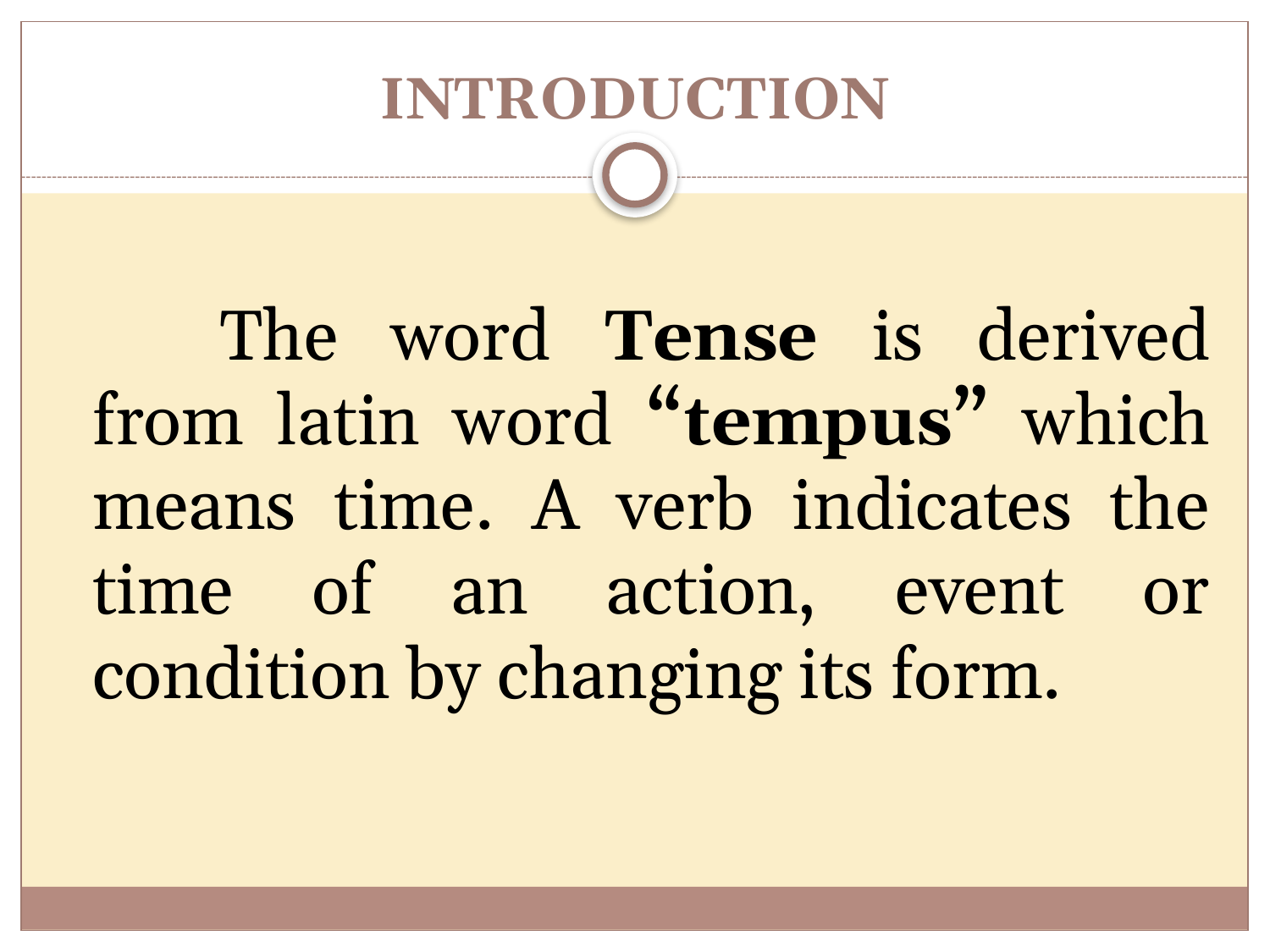

# INTRODUCTION

		The word Tense is derived from latin word “tempus” which means time. A verb indicates the time of an action, event or condition by changing its form.